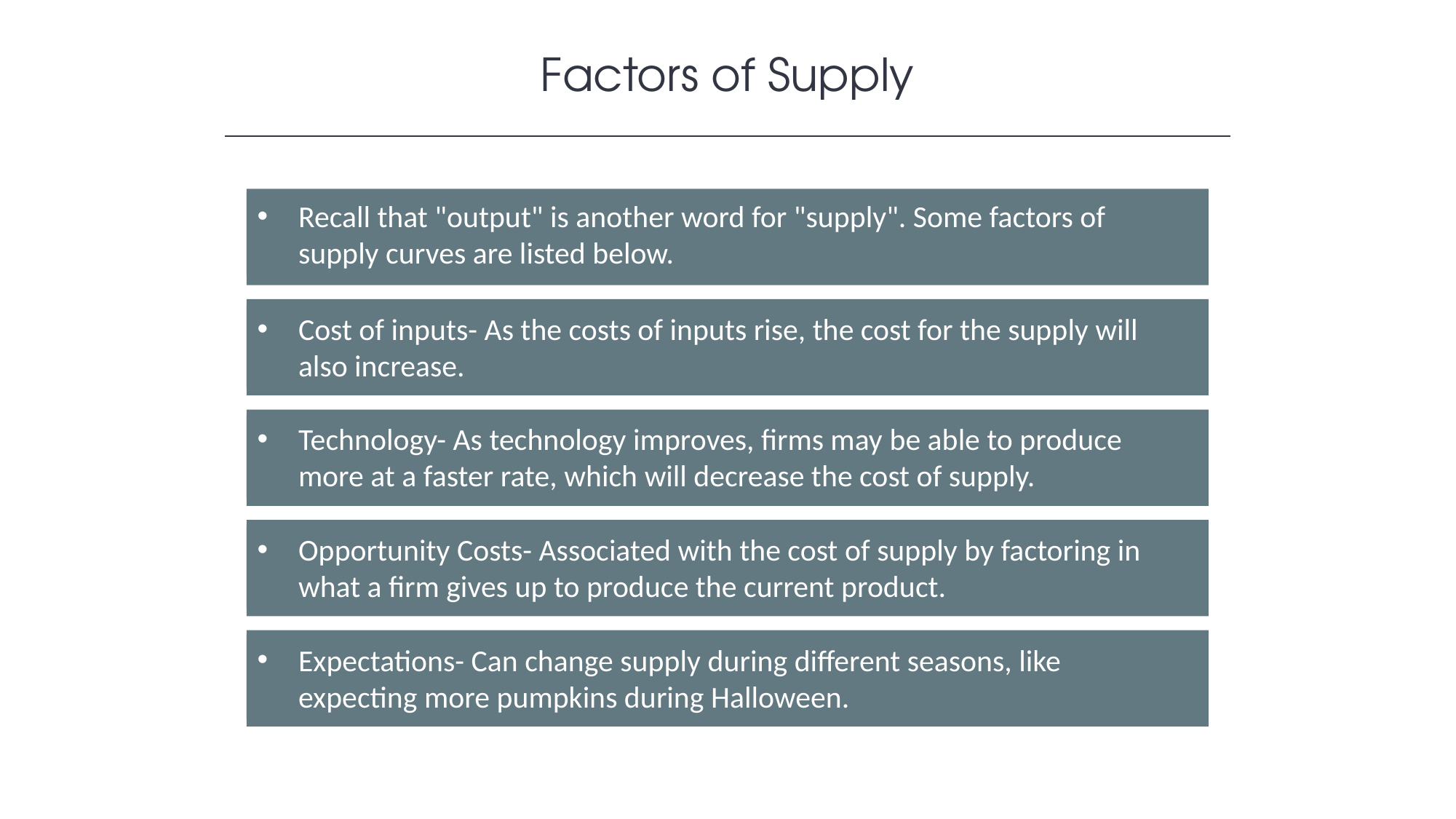

Factors of Supply

Recall that "output" is another word for "supply". Some factors of supply curves are listed below.

Cost of inputs- As the costs of inputs rise, the cost for the supply will also increase.

Technology- As technology improves, firms may be able to produce more at a faster rate, which will decrease the cost of supply.

Opportunity Costs- Associated with the cost of supply by factoring in what a firm gives up to produce the current product.

Expectations- Can change supply during different seasons, like expecting more pumpkins during Halloween.